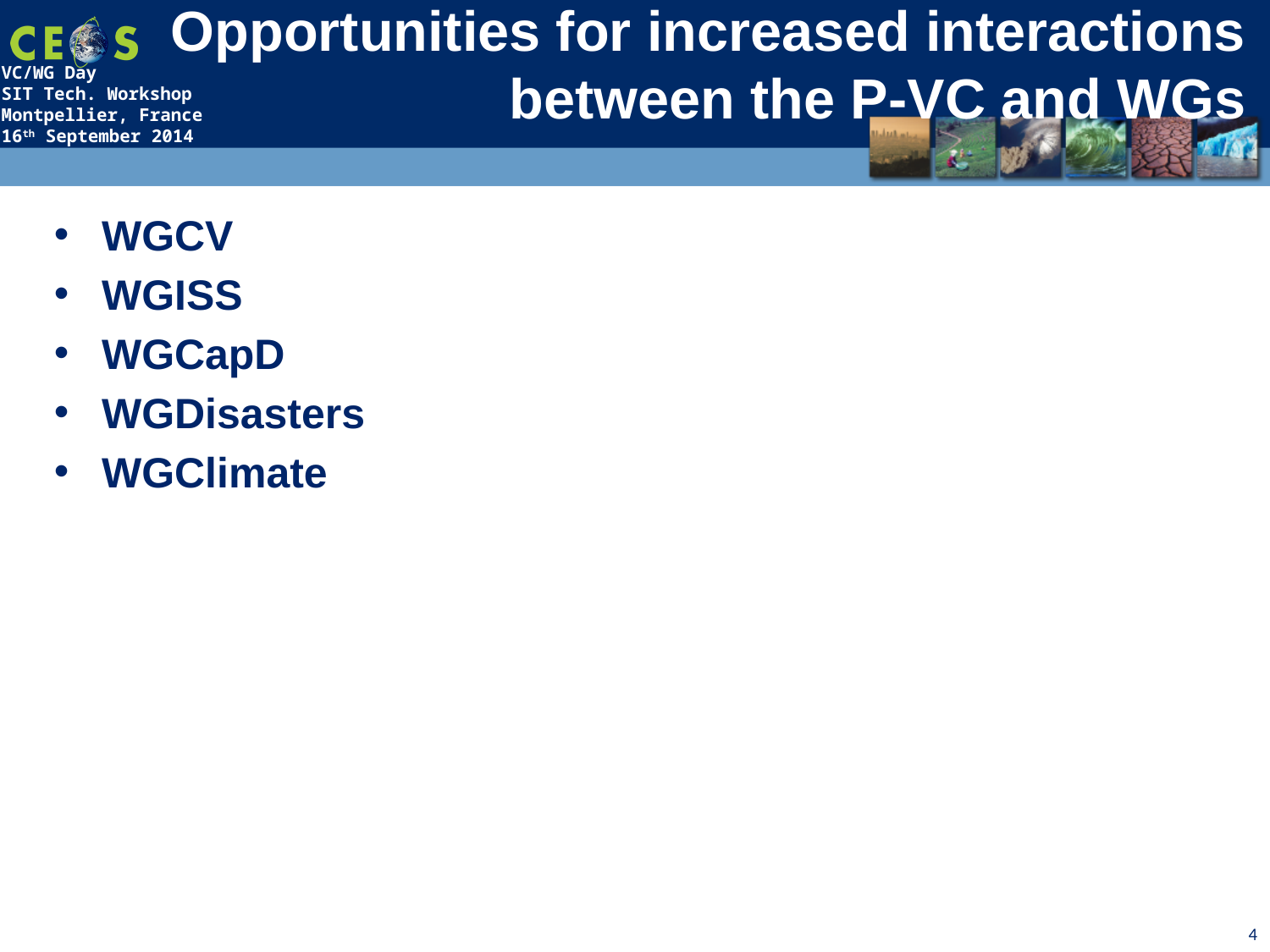

# Opportunities for increased interactions between the P-VC and WGs
WGCV
WGISS
WGCapD
WGDisasters
WGClimate

4